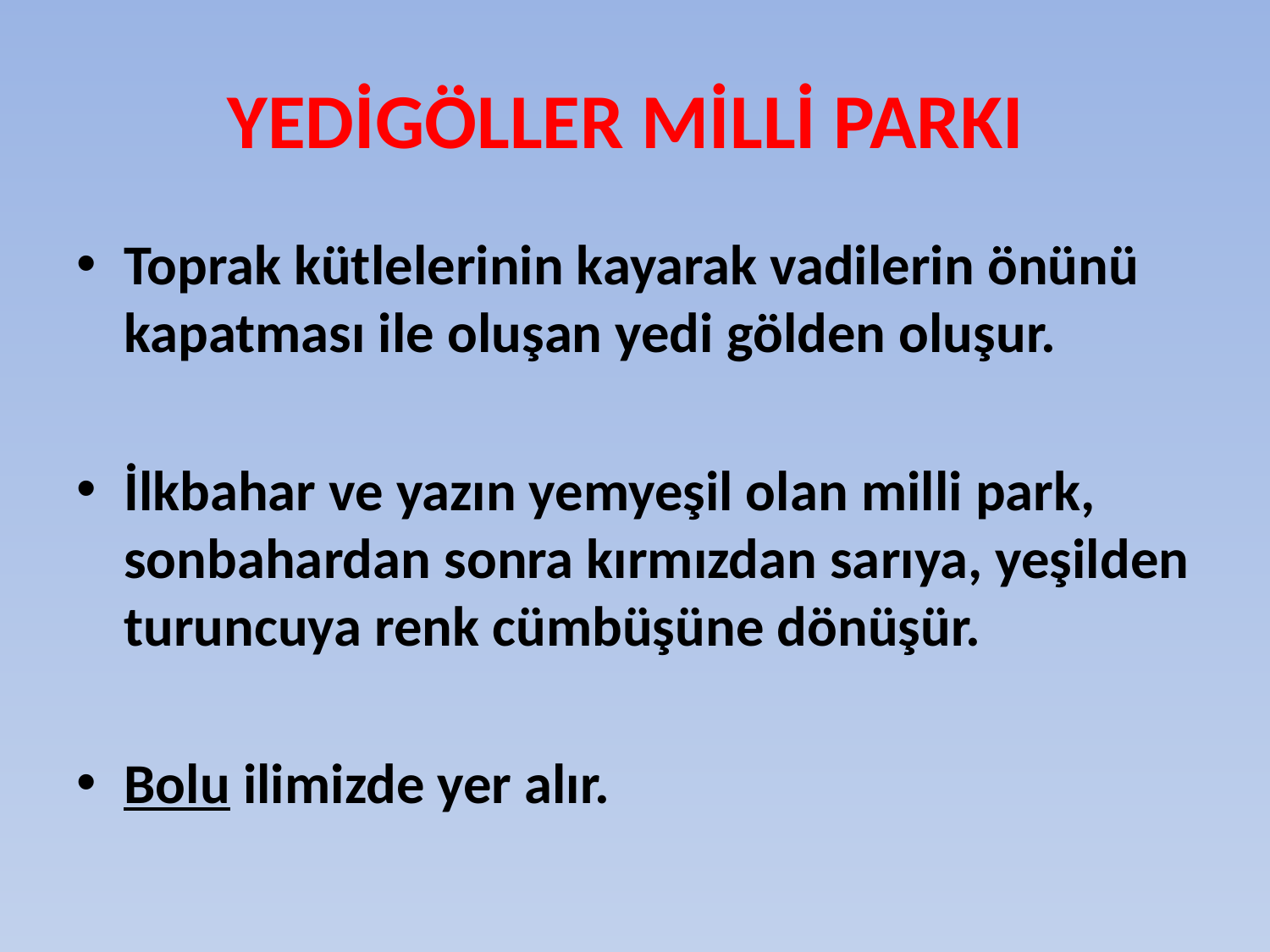

# YEDİGÖLLER MİLLİ PARKI
Toprak kütlelerinin kayarak vadilerin önünü kapatması ile oluşan yedi gölden oluşur.

İlkbahar ve yazın yemyeşil olan milli park, sonbahardan sonra kırmızdan sarıya, yeşilden turuncuya renk cümbüşüne dönüşür.

Bolu ilimizde yer alır.